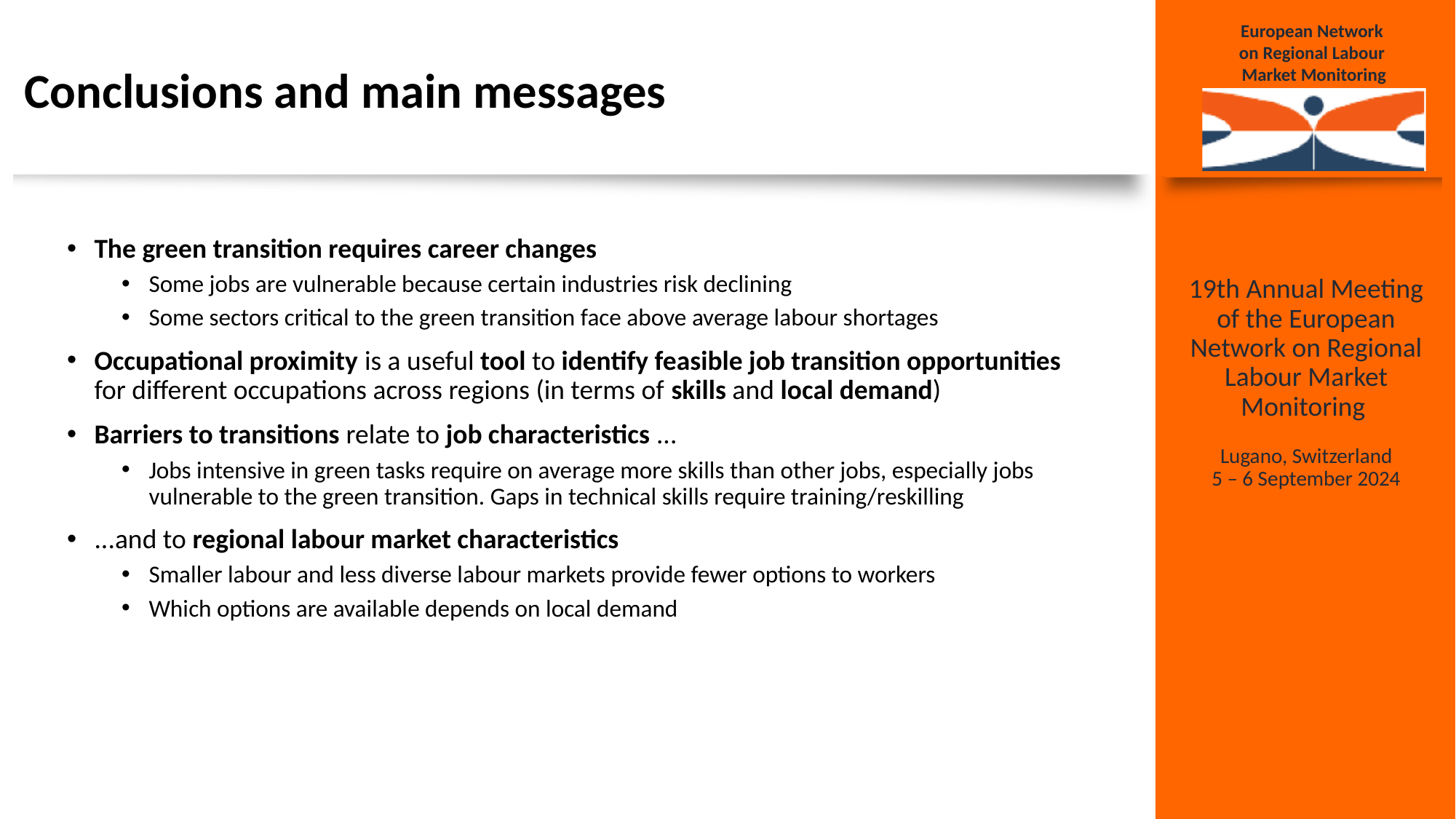

# Conclusions and main messages

The green transition requires career changes
Some jobs are vulnerable because certain industries risk declining
Some sectors critical to the green transition face above average labour shortages
Occupational proximity is a useful tool to identify feasible job transition opportunities for different occupations across regions (in terms of skills and local demand)
Barriers to transitions relate to job characteristics ...
Jobs intensive in green tasks require on average more skills than other jobs, especially jobs vulnerable to the green transition. Gaps in technical skills require training/reskilling
...and to regional labour market characteristics
Smaller labour and less diverse labour markets provide fewer options to workers
Which options are available depends on local demand